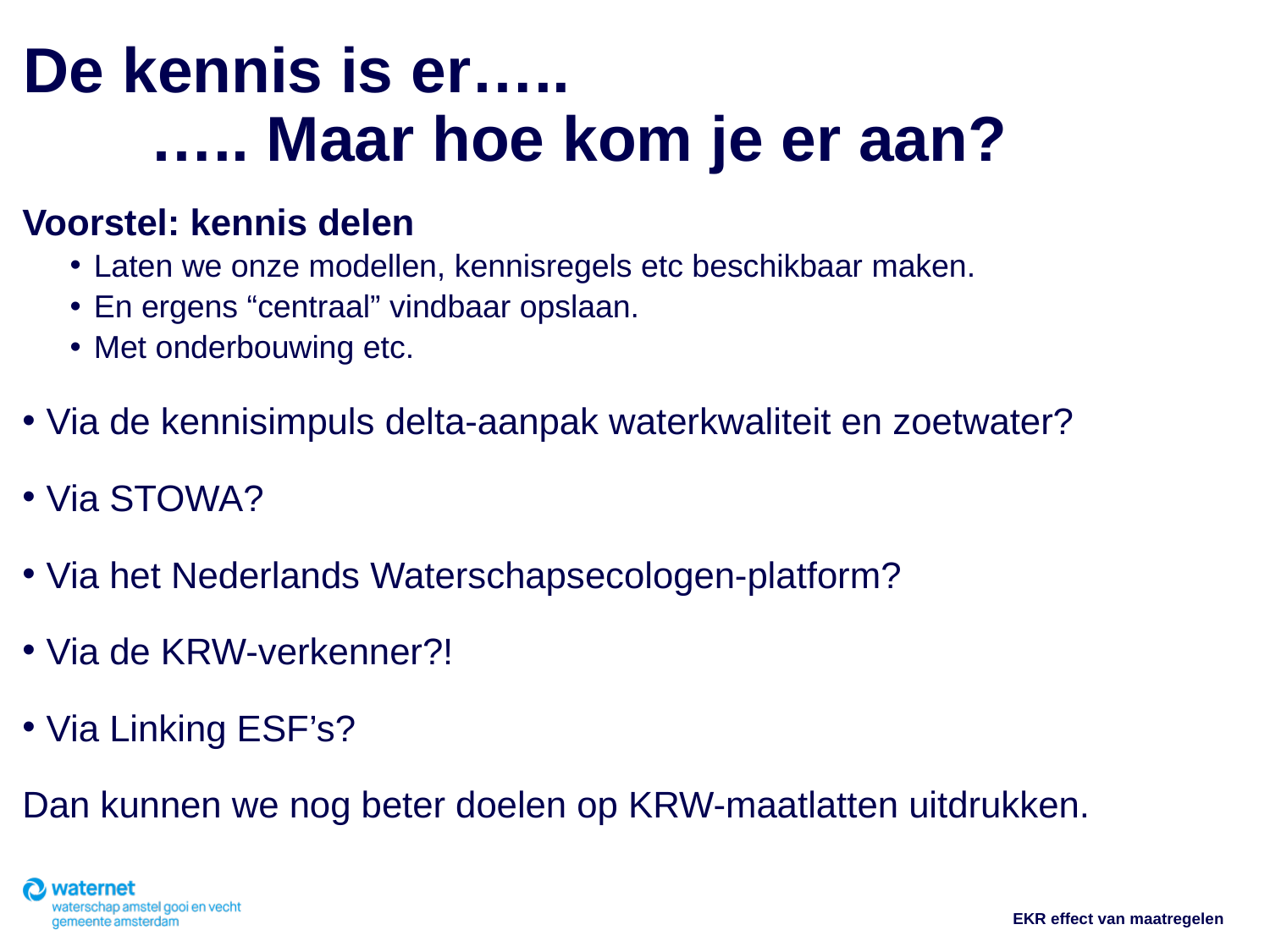

# De kennis is er….. ….. Maar hoe kom je er aan?
Voorstel: kennis delen
Laten we onze modellen, kennisregels etc beschikbaar maken.
En ergens “centraal” vindbaar opslaan.
Met onderbouwing etc.
Via de kennisimpuls delta-aanpak waterkwaliteit en zoetwater?
Via STOWA?
Via het Nederlands Waterschapsecologen-platform?
Via de KRW-verkenner?!
Via Linking ESF’s?
Dan kunnen we nog beter doelen op KRW-maatlatten uitdrukken.